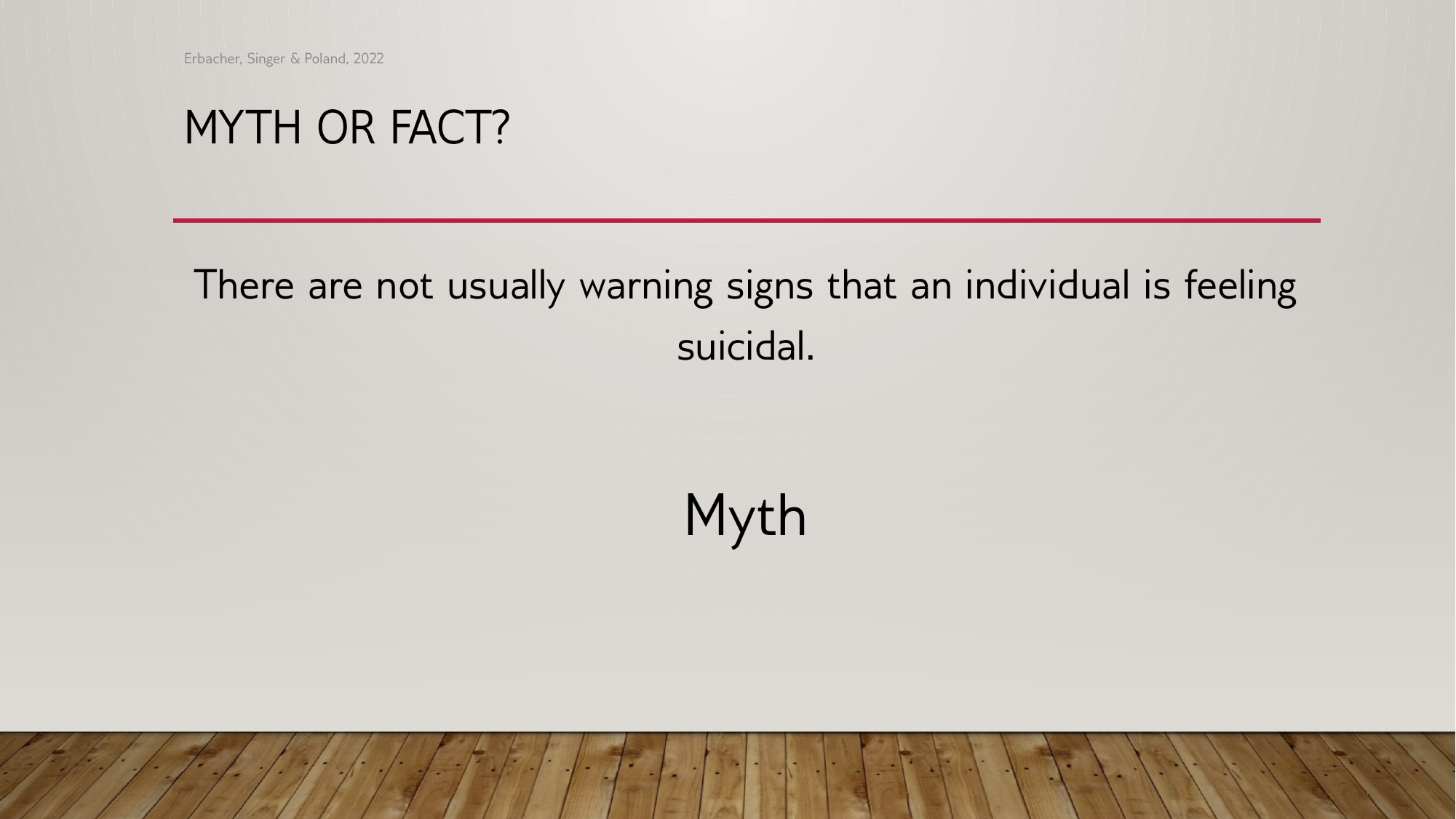

Erbacher, Singer & Poland, 2022
# Myth or Fact?
There are not usually warning signs that an individual is feeling suicidal.

Myth